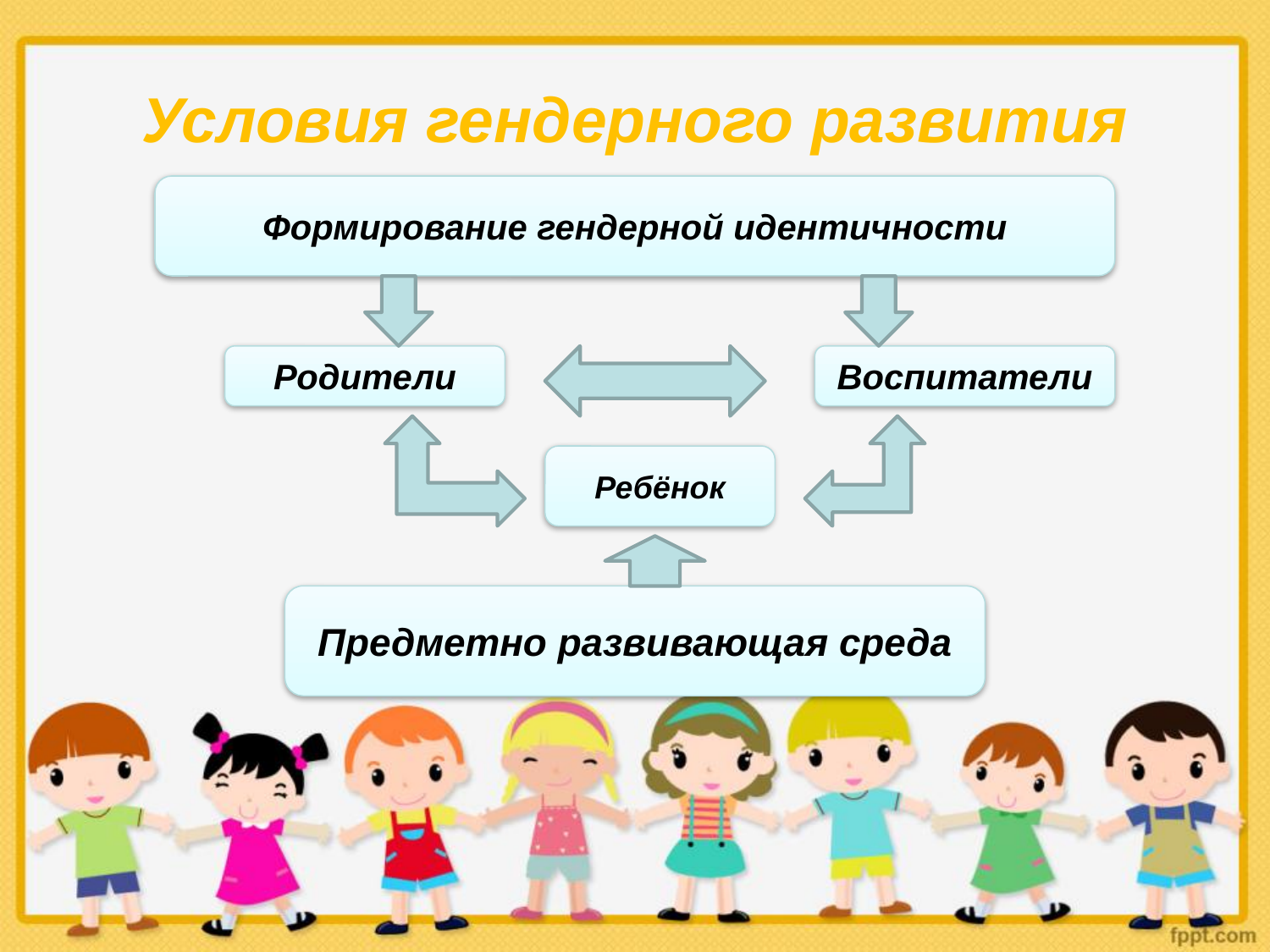

# Условия гендерного развития
Формирование гендерной идентичности

Родители

Воспитатели

Ребёнок

Предметно развивающая среда